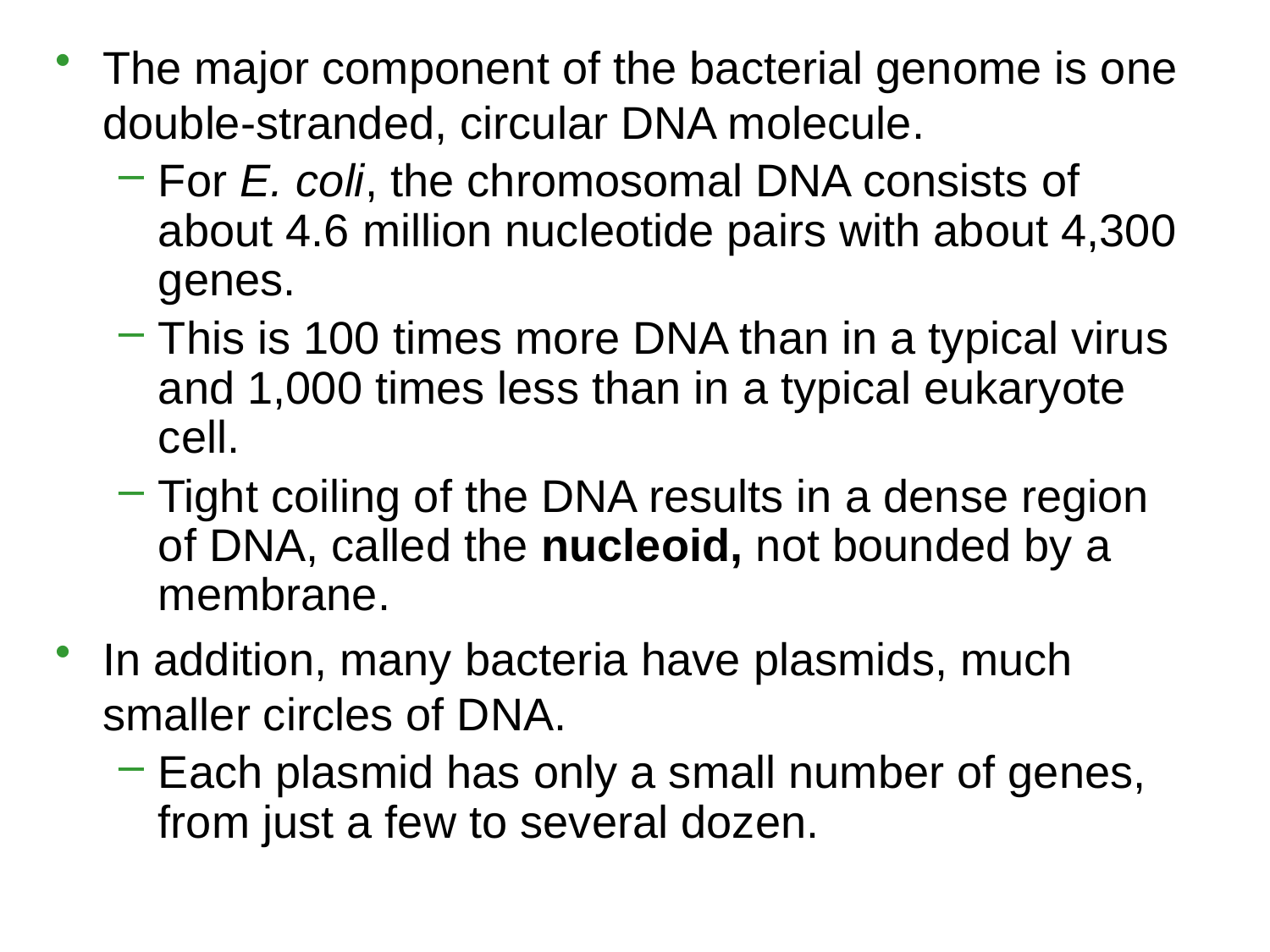

The major component of the bacterial genome is one double-stranded, circular DNA molecule.
For E. coli, the chromosomal DNA consists of about 4.6 million nucleotide pairs with about 4,300 genes.
This is 100 times more DNA than in a typical virus and 1,000 times less than in a typical eukaryote cell.
Tight coiling of the DNA results in a dense region of DNA, called the nucleoid, not bounded by a membrane.
In addition, many bacteria have plasmids, much smaller circles of DNA.
Each plasmid has only a small number of genes, from just a few to several dozen.